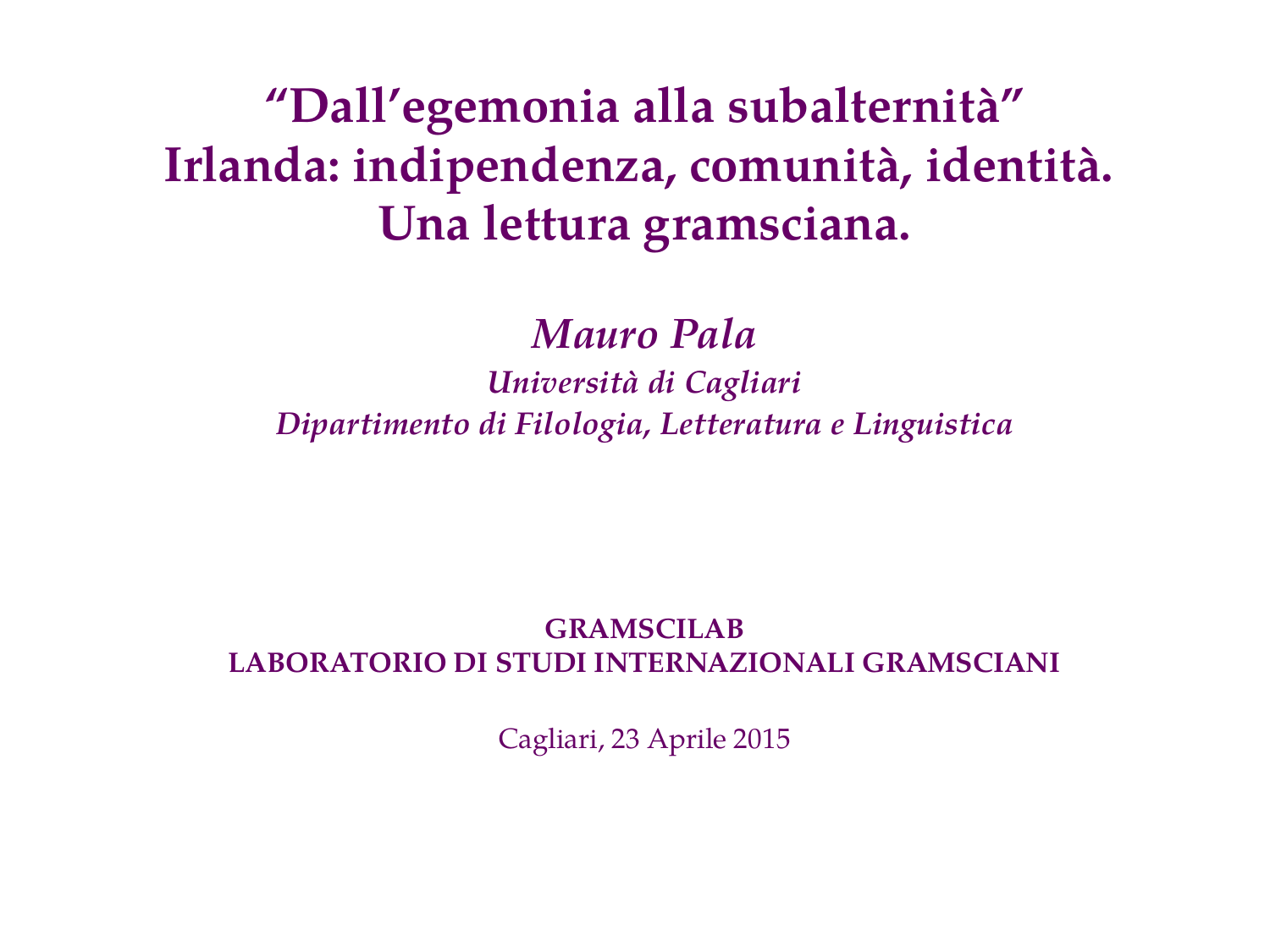

#
“Dall’egemonia alla subalternità”
Irlanda: indipendenza, comunità, identità.
Una lettura gramsciana.

Mauro Pala
Università di Cagliari
Dipartimento di Filologia, Letteratura e Linguistica

GRAMSCILAB
LABORATORIO DI STUDI INTERNAZIONALI GRAMSCIANI

Cagliari, 23 Aprile 2015